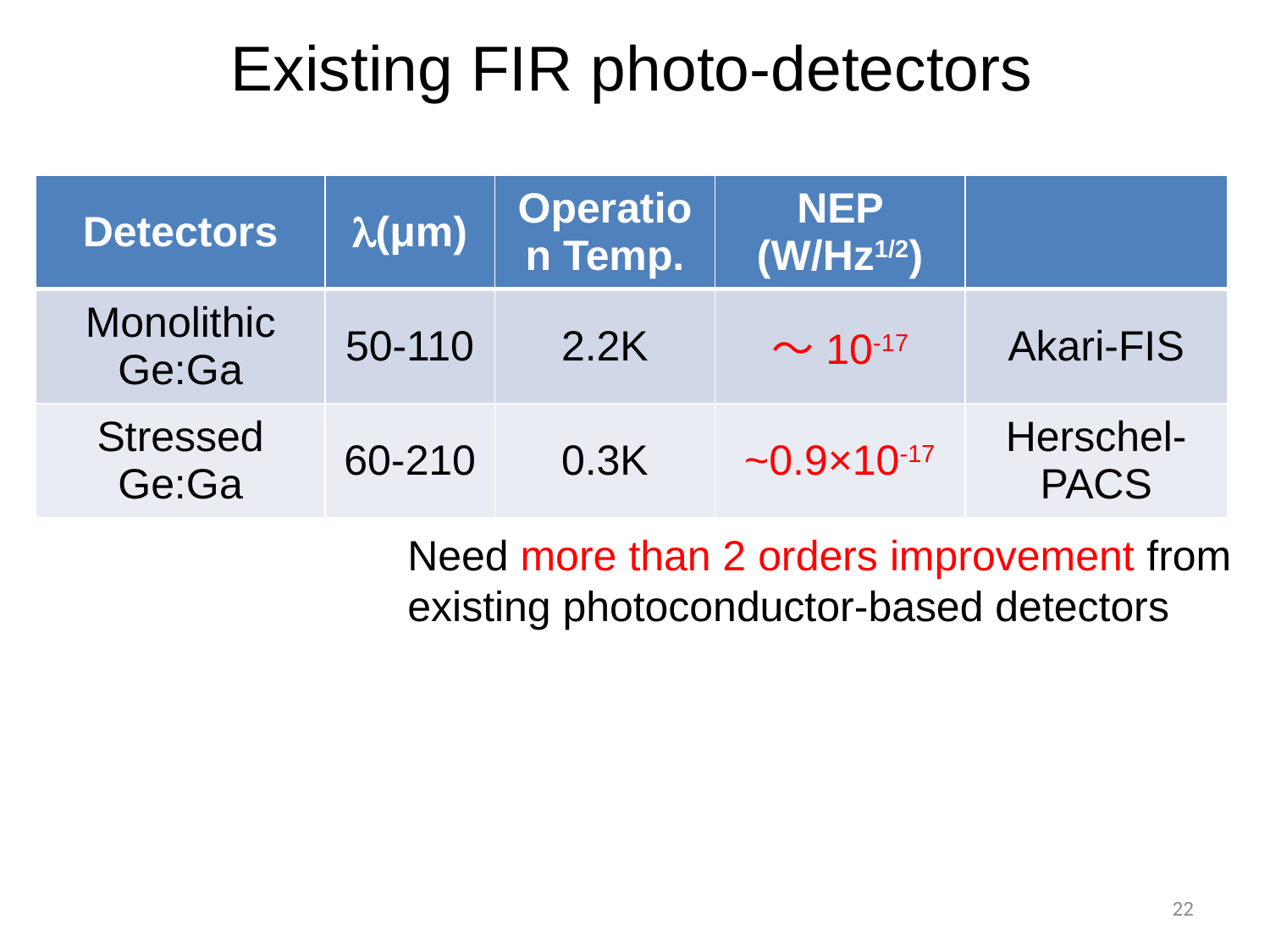

# Existing FIR photo-detectors
| Detectors | λ(μm) | Operation Temp. | NEP (W/Hz1/2) |  |
| --- | --- | --- | --- | --- |
| Monolithic Ge:Ga | 50-110 | 2.2K | ～10-17 | Akari-FIS |
| Stressed Ge:Ga | 60-210 | 0.3K | ~0.9×10-17 | Herschel-PACS |
Need more than 2 orders improvement from existing photoconductor-based detectors
22